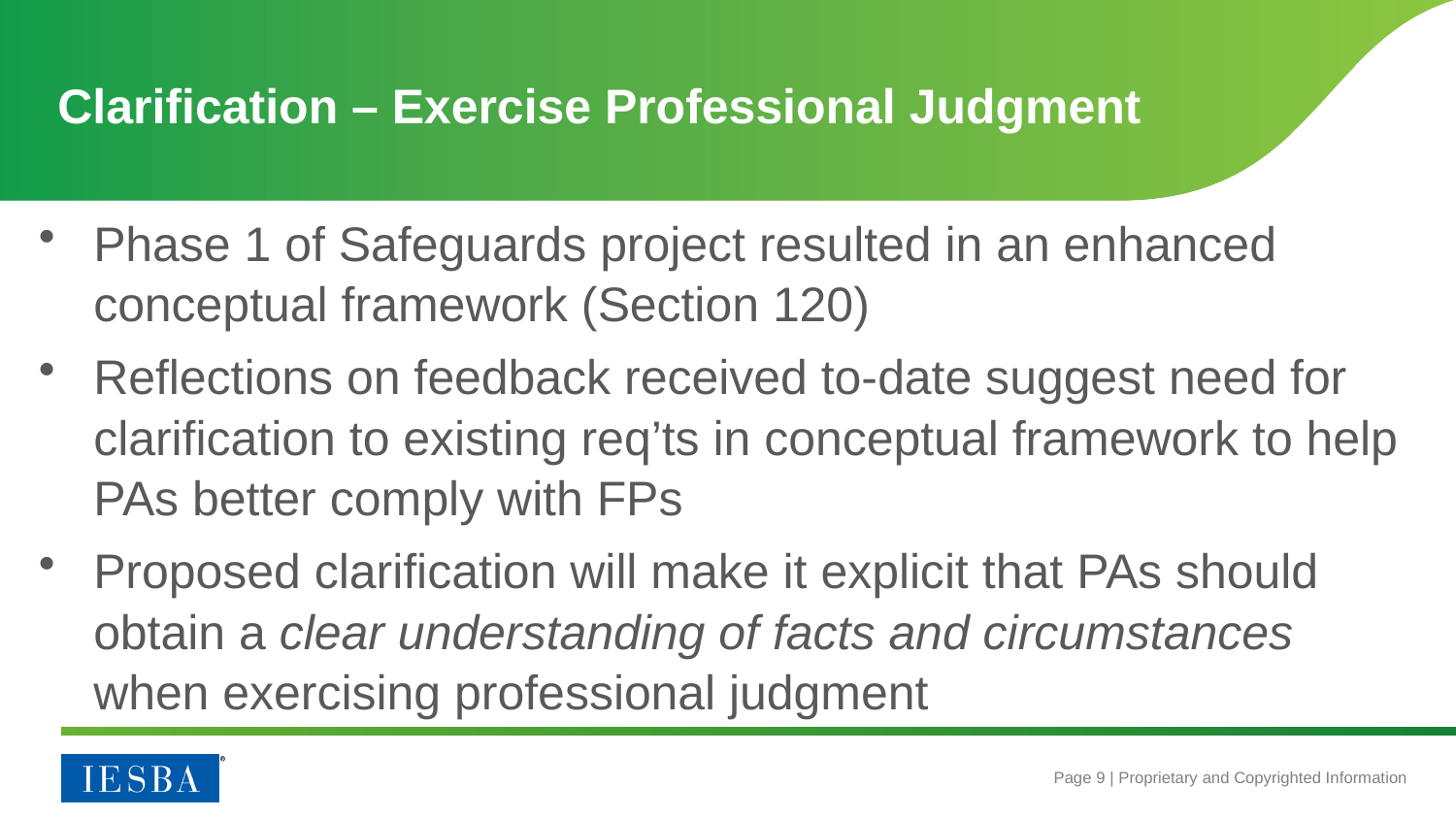

# Clarification – Exercise Professional Judgment
Phase 1 of Safeguards project resulted in an enhanced conceptual framework (Section 120)
Reflections on feedback received to-date suggest need for clarification to existing req’ts in conceptual framework to help PAs better comply with FPs
Proposed clarification will make it explicit that PAs should obtain a clear understanding of facts and circumstances when exercising professional judgment